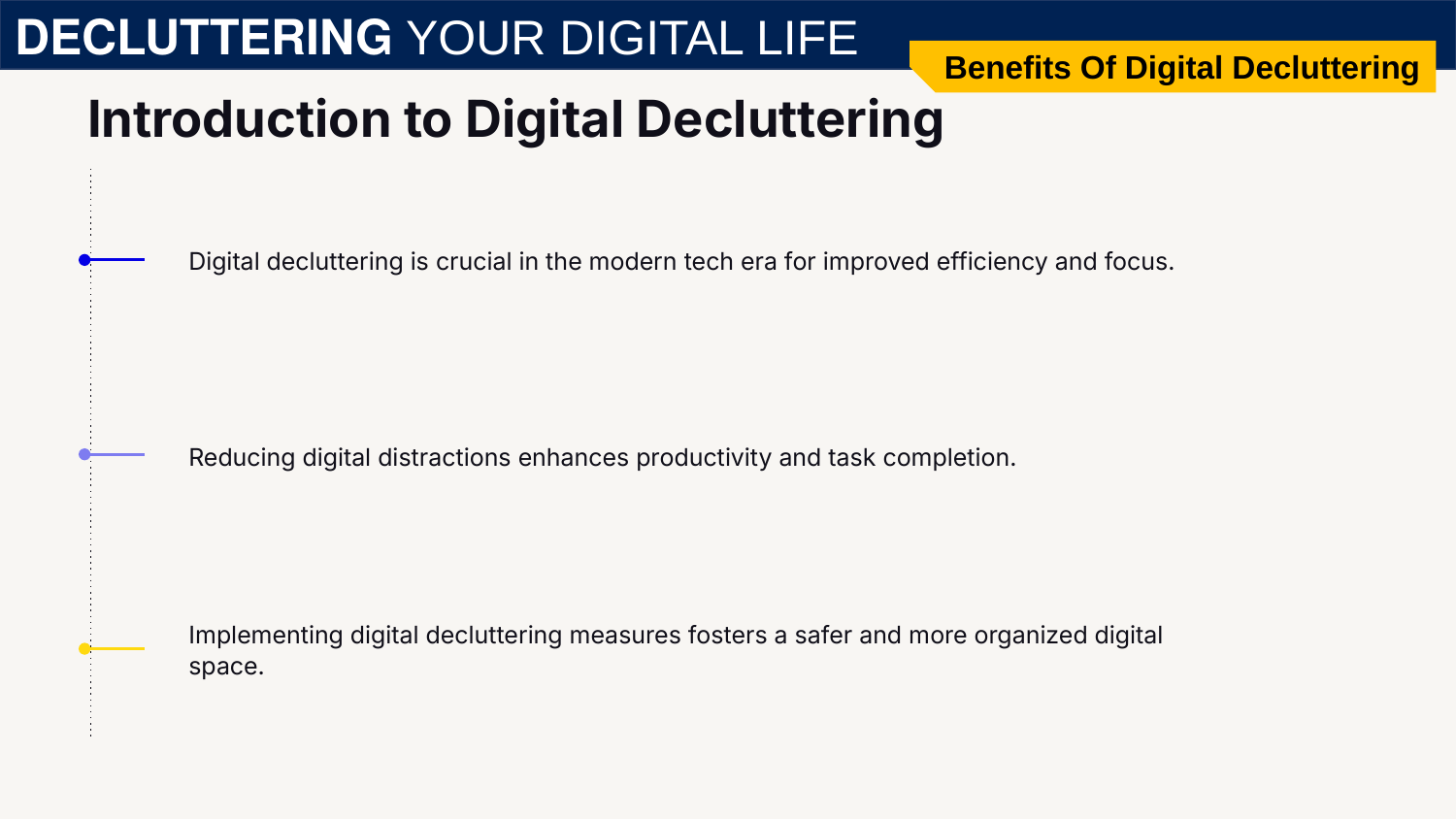

DECLUTTERING YOUR DIGITAL LIFE
Benefits Of Digital Decluttering

# Introduction to Digital Decluttering
Digital decluttering is crucial in the modern tech era for improved efficiency and focus.
Reducing digital distractions enhances productivity and task completion.
Implementing digital decluttering measures fosters a safer and more organized digital space.